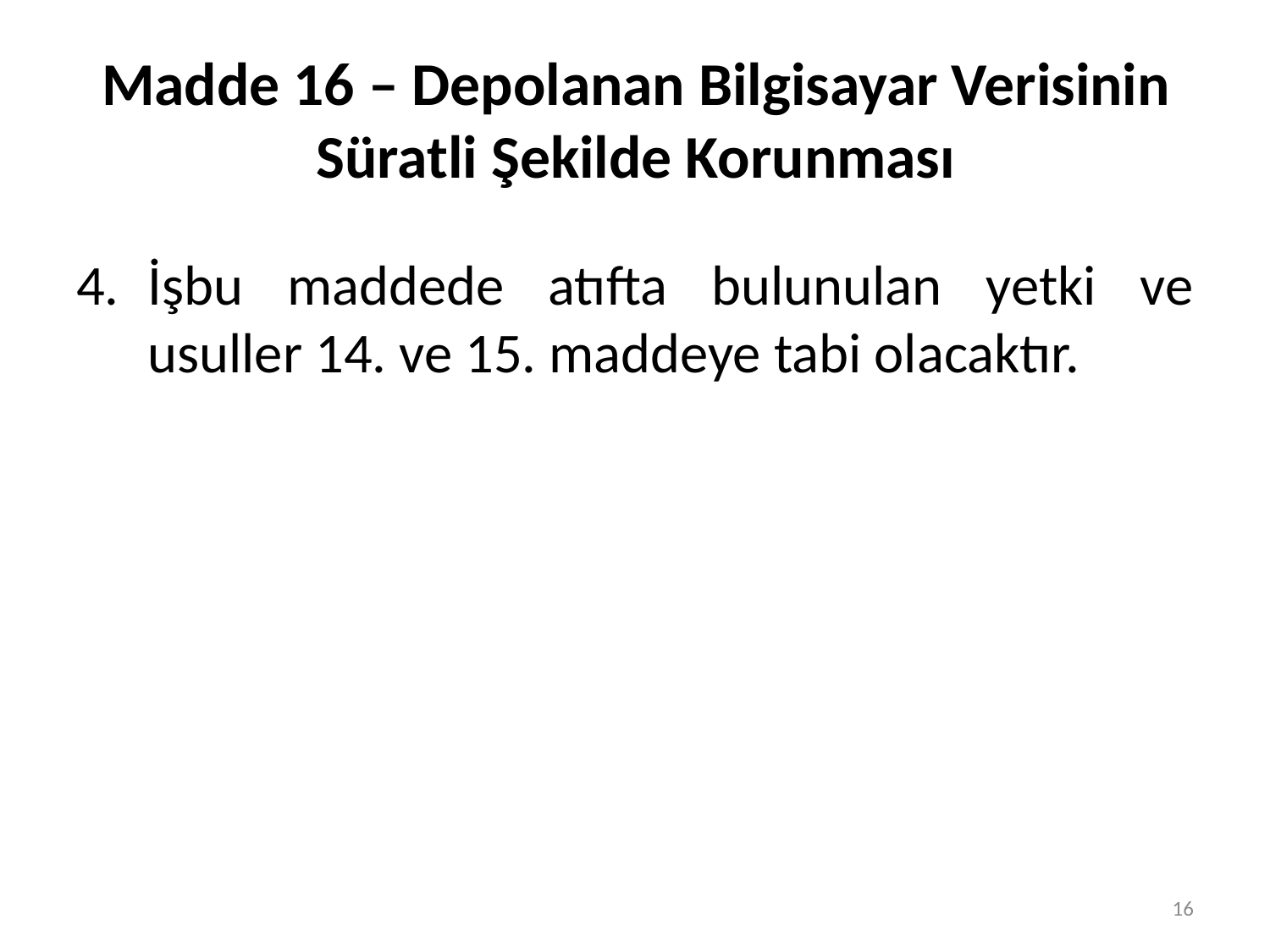

# Madde 16 – Depolanan Bilgisayar Verisinin Süratli Şekilde Korunması
İşbu maddede atıfta bulunulan yetki ve usuller 14. ve 15. maddeye tabi olacaktır.
16